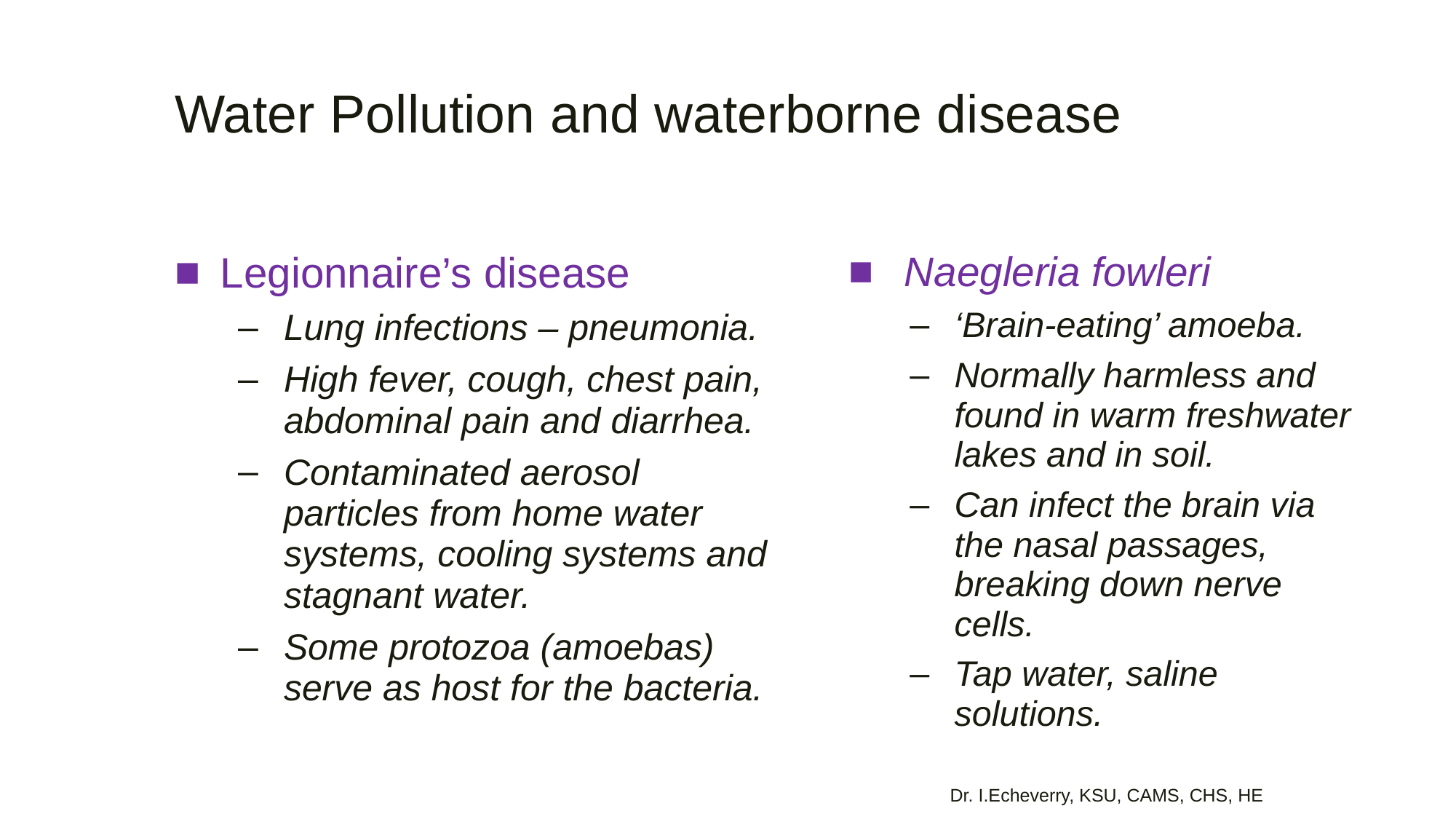

# Water Pollution and waterborne disease
Legionnaire’s disease
Lung infections – pneumonia.
High fever, cough, chest pain, abdominal pain and diarrhea.
Contaminated aerosol particles from home water systems, cooling systems and stagnant water.
Some protozoa (amoebas) serve as host for the bacteria.
 Naegleria fowleri
‘Brain-eating’ amoeba.
Normally harmless and found in warm freshwater lakes and in soil.
Can infect the brain via the nasal passages, breaking down nerve cells.
Tap water, saline solutions.
Dr. I.Echeverry, KSU, CAMS, CHS, HE
24